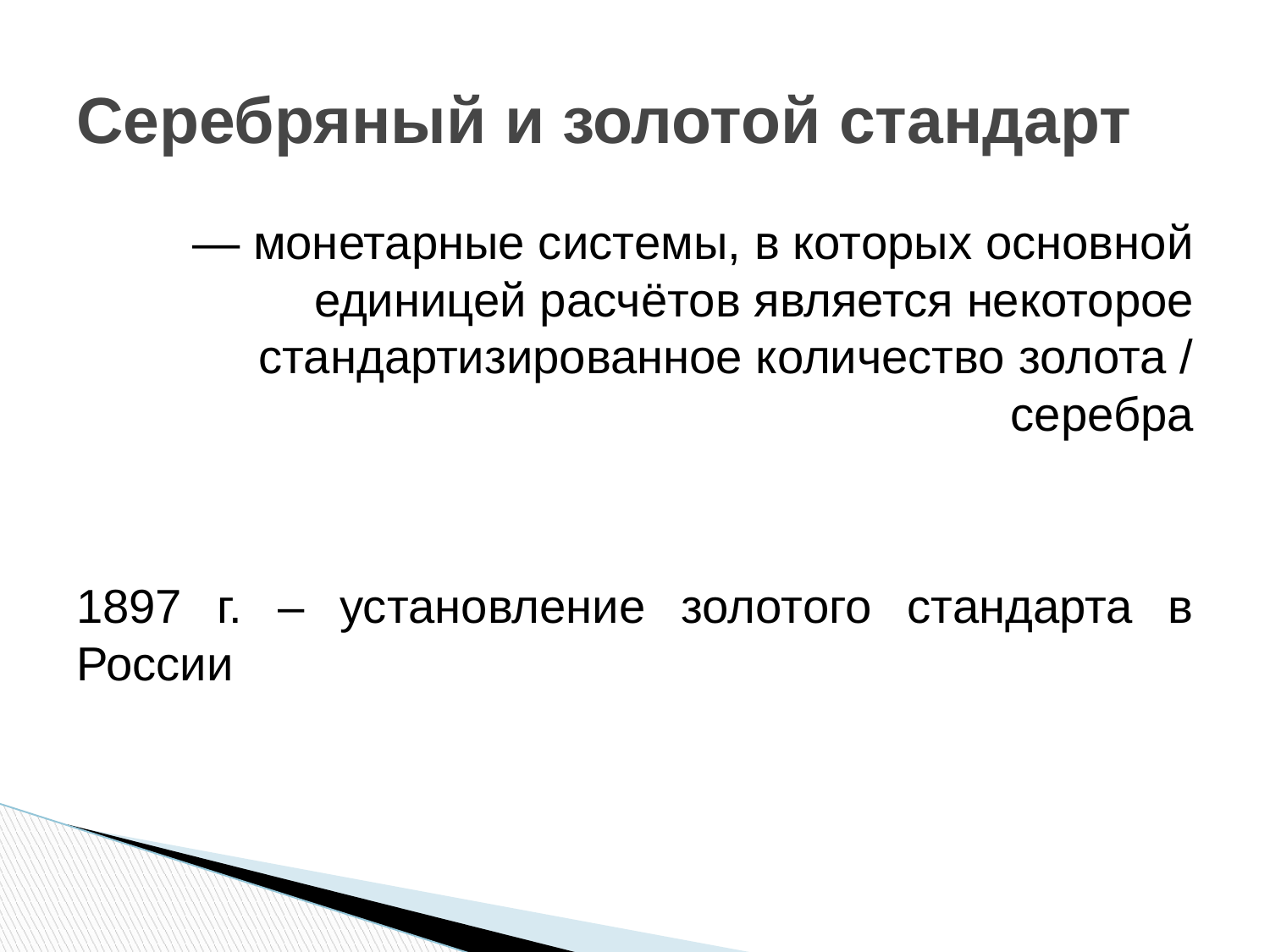

# Серебряный и золотой стандарт
— монетарные системы, в которых основной единицей расчётов является некоторое стандартизированное количество золота / серебра

1897 г. – установление золотого стандарта в России